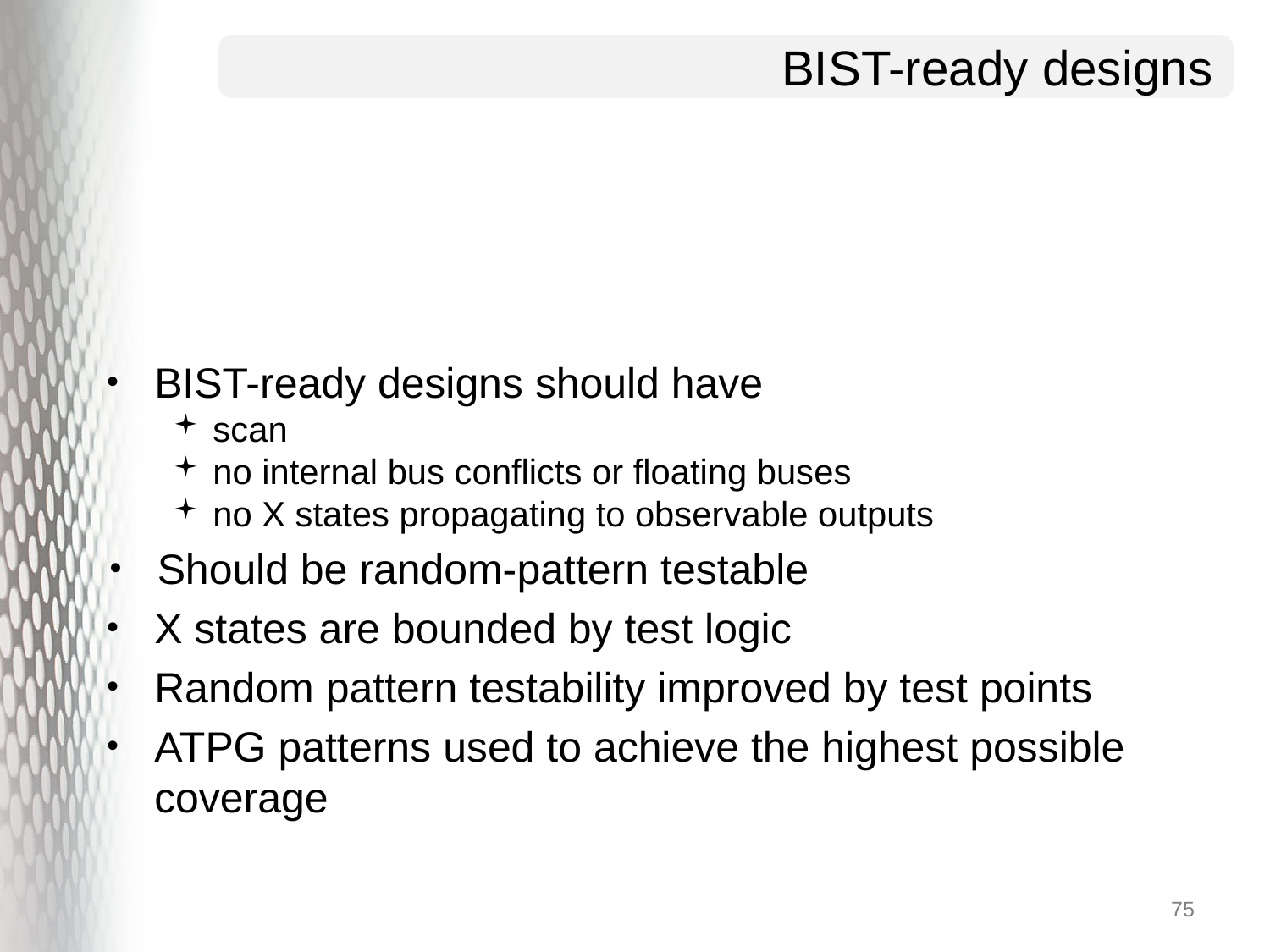

# BIST-ready designs
BIST-ready designs should have
scan
no internal bus conflicts or floating buses
no X states propagating to observable outputs
Should be random-pattern testable
X states are bounded by test logic
Random pattern testability improved by test points
ATPG patterns used to achieve the highest possible coverage